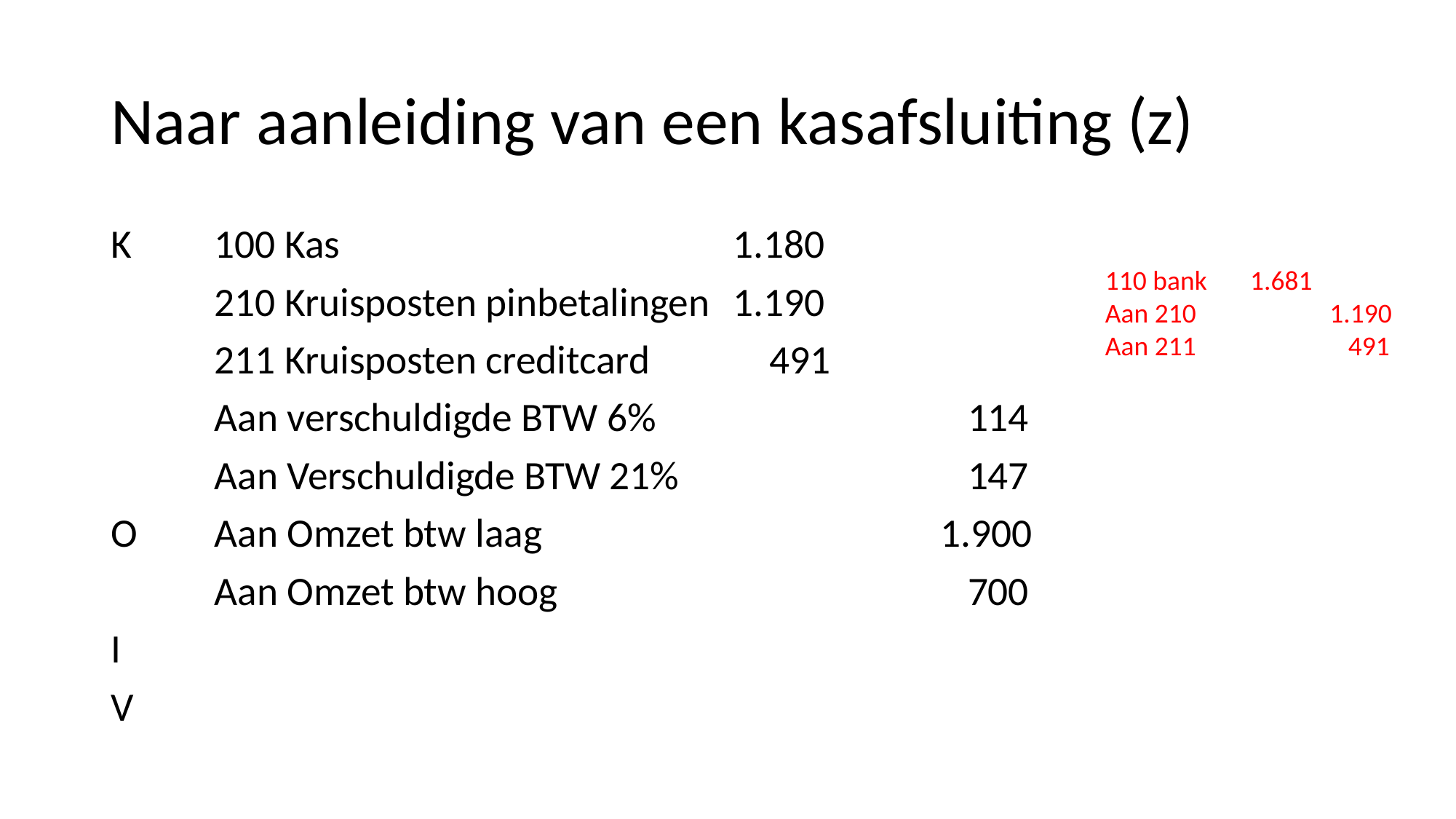

# Naar aanleiding van een kasafsluiting (z)
K	100 Kas				1.180
	210 Kruisposten pinbetalingen	1.190
	211 Kruisposten creditcard	    491
	Aan verschuldigde BTW 6%			   114
	Aan Verschuldigde BTW 21%			   147
O	Aan Omzet btw laag				1.900
	Aan Omzet btw hoog				   700
I
V
110 bank       1.681
Aan 210 		 1.190
Aan 211		    491